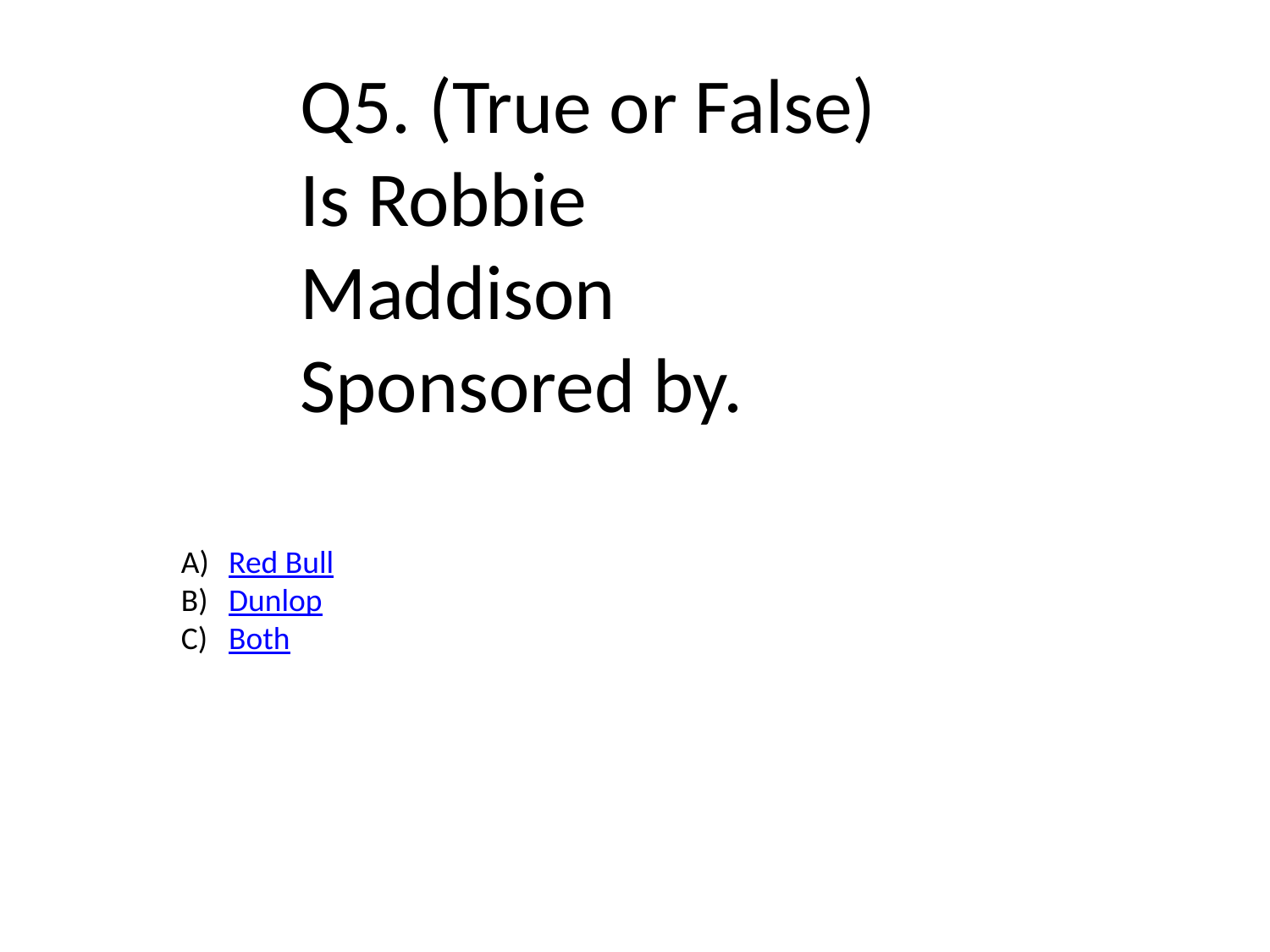

Q5. (True or False) Is Robbie Maddison Sponsored by.
Red Bull
Dunlop
Both